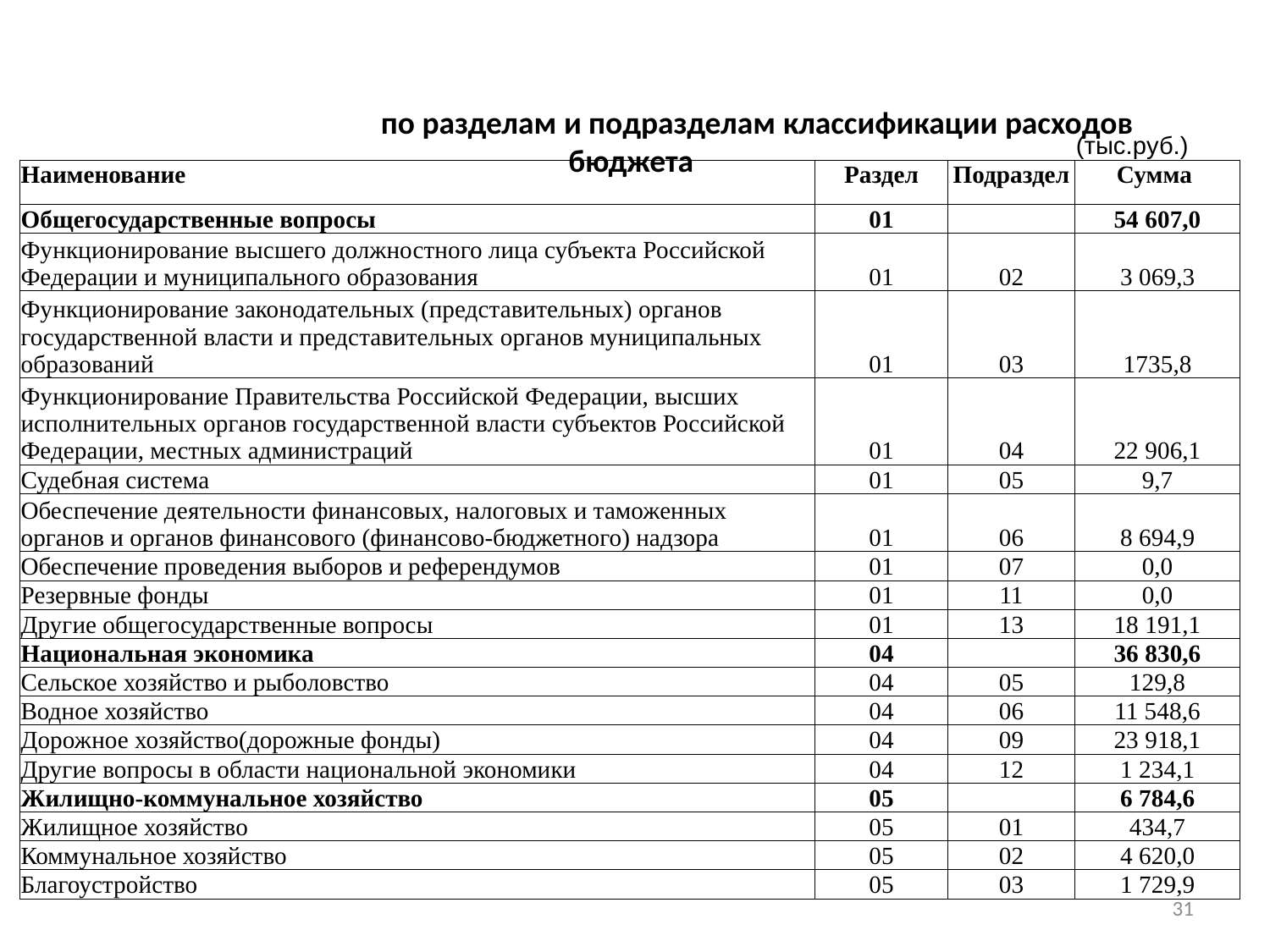

# Расходы бюджета Дергачевского муниципального района за 2022 год                                                                                                                                                                                                                                                                                                                                                                                                                                                                                                                                            по разделам и подразделам классификации расходов бюджета
|  |  |  | (тыс.руб.) |
| --- | --- | --- | --- |
| Наименование | Раздел | Подраздел | Сумма |
| Общегосударственные вопросы | 01 |  | 54 607,0 |
| Функционирование высшего должностного лица субъекта Российской Федерации и муниципального образования | 01 | 02 | 3 069,3 |
| Функционирование законодательных (представительных) органов государственной власти и представительных органов муниципальных образований | 01 | 03 | 1735,8 |
| Функционирование Правительства Российской Федерации, высших исполнительных органов государственной власти субъектов Российской Федерации, местных администраций | 01 | 04 | 22 906,1 |
| Судебная система | 01 | 05 | 9,7 |
| Обеспечение деятельности финансовых, налоговых и таможенных органов и органов финансового (финансово-бюджетного) надзора | 01 | 06 | 8 694,9 |
| Обеспечение проведения выборов и референдумов | 01 | 07 | 0,0 |
| Резервные фонды | 01 | 11 | 0,0 |
| Другие общегосударственные вопросы | 01 | 13 | 18 191,1 |
| Национальная экономика | 04 |  | 36 830,6 |
| Сельское хозяйство и рыболовство | 04 | 05 | 129,8 |
| Водное хозяйство | 04 | 06 | 11 548,6 |
| Дорожное хозяйство(дорожные фонды) | 04 | 09 | 23 918,1 |
| Другие вопросы в области национальной экономики | 04 | 12 | 1 234,1 |
| Жилищно-коммунальное хозяйство | 05 |  | 6 784,6 |
| Жилищное хозяйство | 05 | 01 | 434,7 |
| Коммунальное хозяйство | 05 | 02 | 4 620,0 |
| Благоустройство | 05 | 03 | 1 729,9 |
31